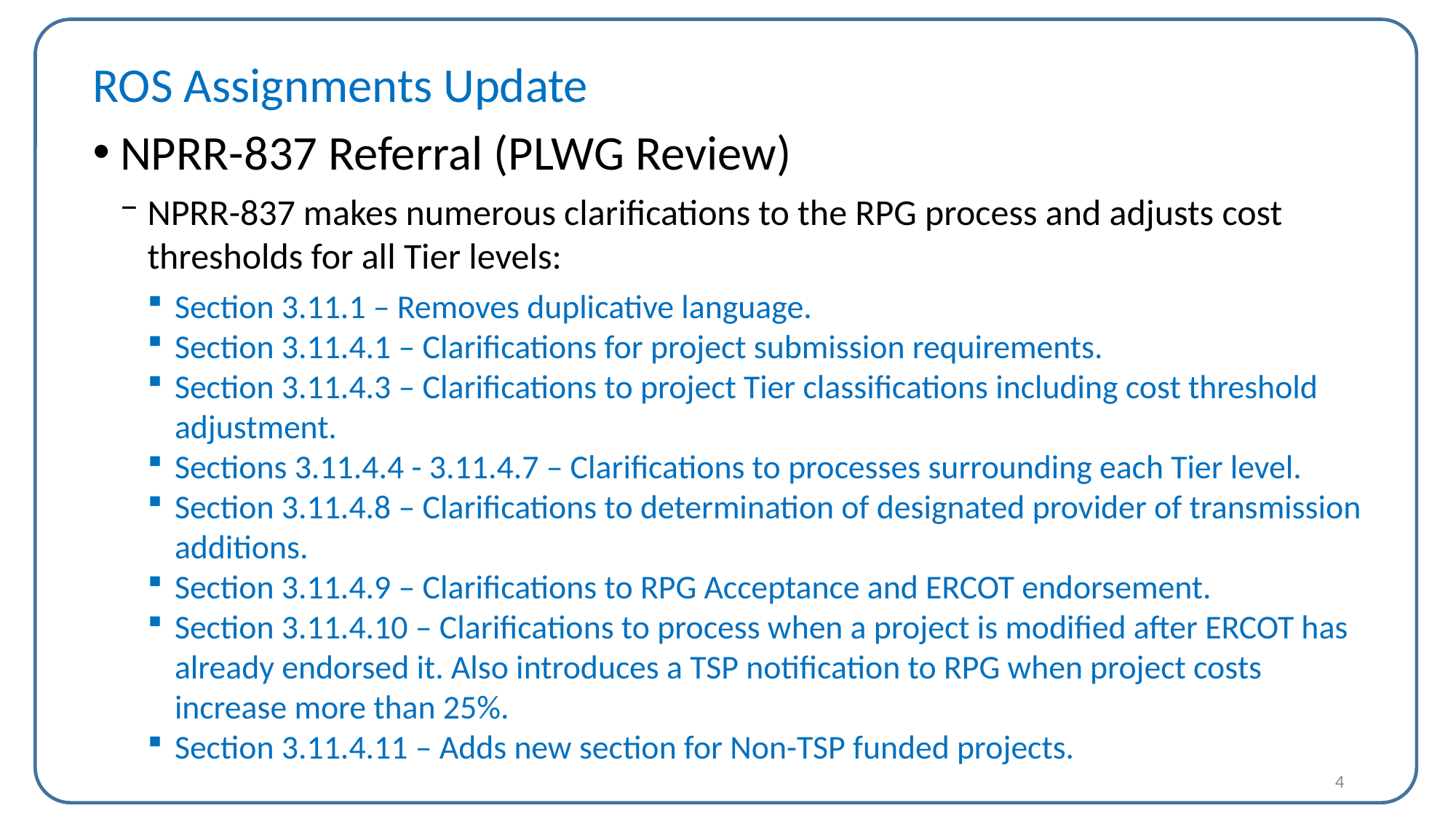

ROS Assignments Update
NPRR-837 Referral (PLWG Review)
NPRR-837 makes numerous clarifications to the RPG process and adjusts cost thresholds for all Tier levels:
Section 3.11.1 – Removes duplicative language.
Section 3.11.4.1 – Clarifications for project submission requirements.
Section 3.11.4.3 – Clarifications to project Tier classifications including cost threshold adjustment.
Sections 3.11.4.4 - 3.11.4.7 – Clarifications to processes surrounding each Tier level.
Section 3.11.4.8 – Clarifications to determination of designated provider of transmission additions.
Section 3.11.4.9 – Clarifications to RPG Acceptance and ERCOT endorsement.
Section 3.11.4.10 – Clarifications to process when a project is modified after ERCOT has already endorsed it. Also introduces a TSP notification to RPG when project costs increase more than 25%.
Section 3.11.4.11 – Adds new section for Non-TSP funded projects.

4